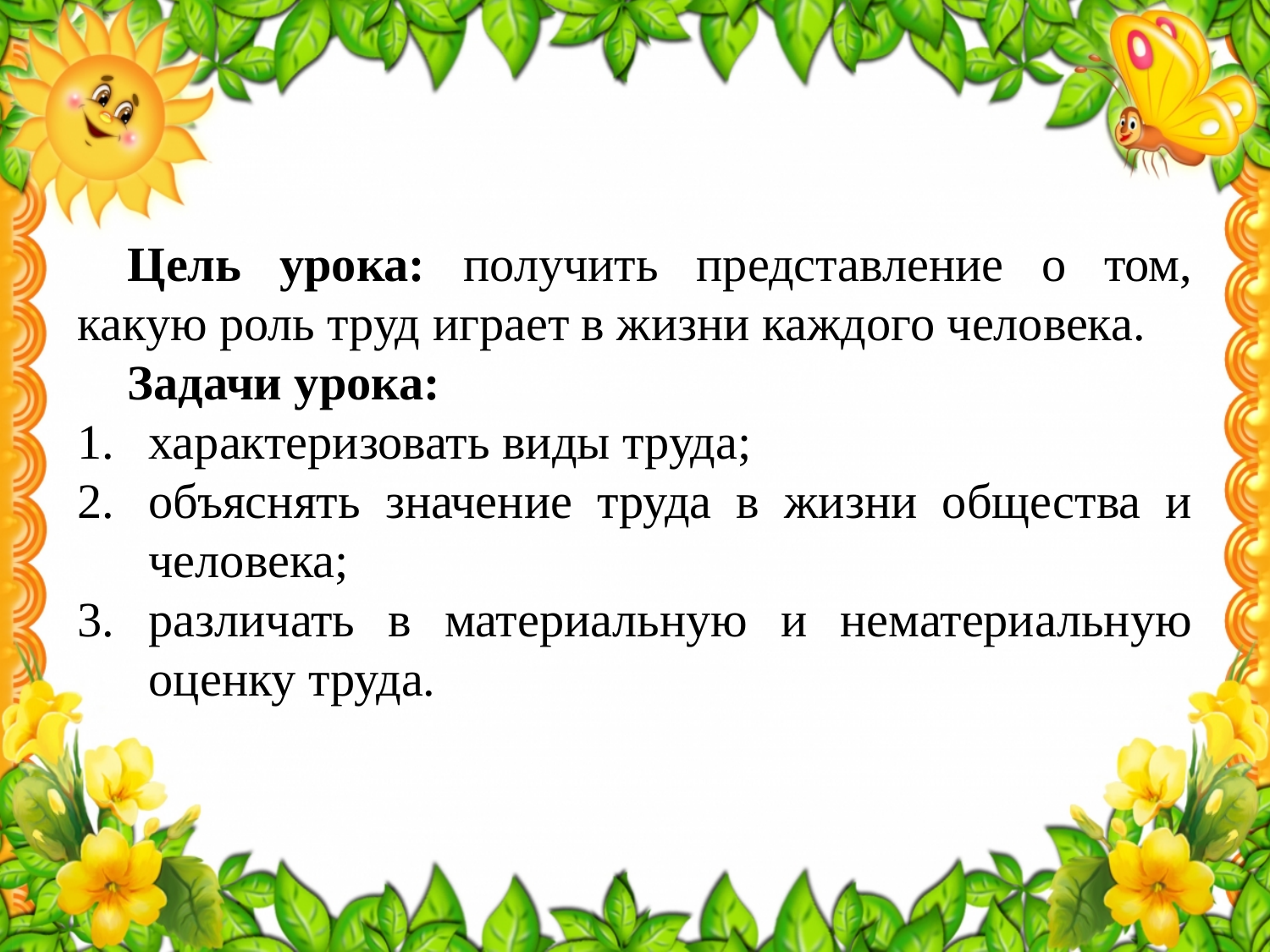

Цель урока: получить представление о том, какую роль труд играет в жизни каждого человека.
Задачи урока:
характеризовать виды труда;
объяснять значение труда в жизни общества и человека;
различать в материальную и нематериальную оценку труда.